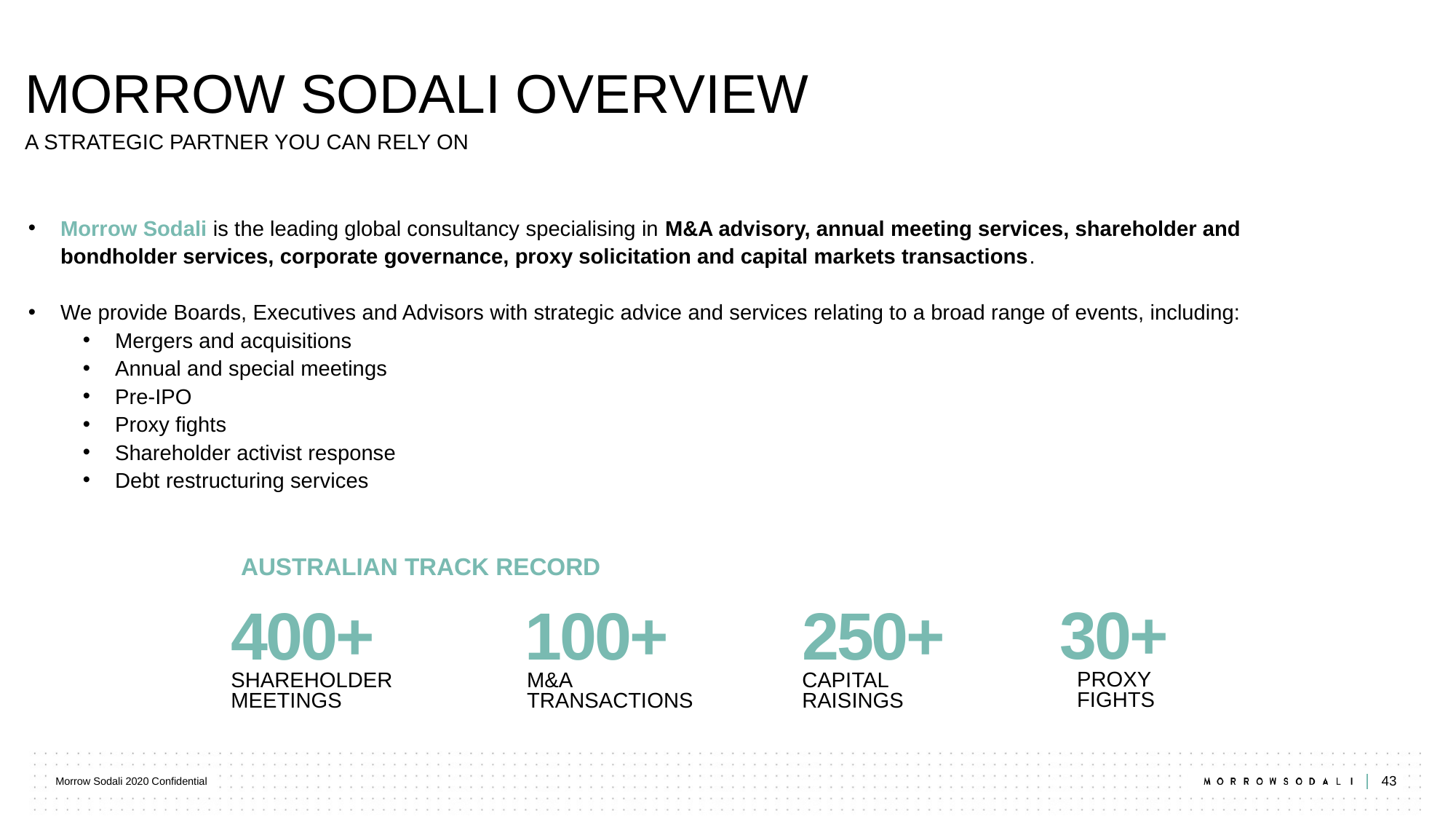

# MORROW SODALI OVERVIEW
A STRATEGIC PARTNER YOU CAN RELY ON
Morrow Sodali is the leading global consultancy specialising in M&A advisory, annual meeting services, shareholder and bondholder services, corporate governance, proxy solicitation and capital markets transactions.

We provide Boards, Executives and Advisors with strategic advice and services relating to a broad range of events, including:
Mergers and acquisitions
Annual and special meetings
Pre-IPO
Proxy fights
Shareholder activist response
Debt restructuring services
AUSTRALIAN track record
400+
100+
250+
30+
SHAREHOLDER MEETINGS
M&A
TRANSACTIONS
Proxy
fights
Capital
raisings